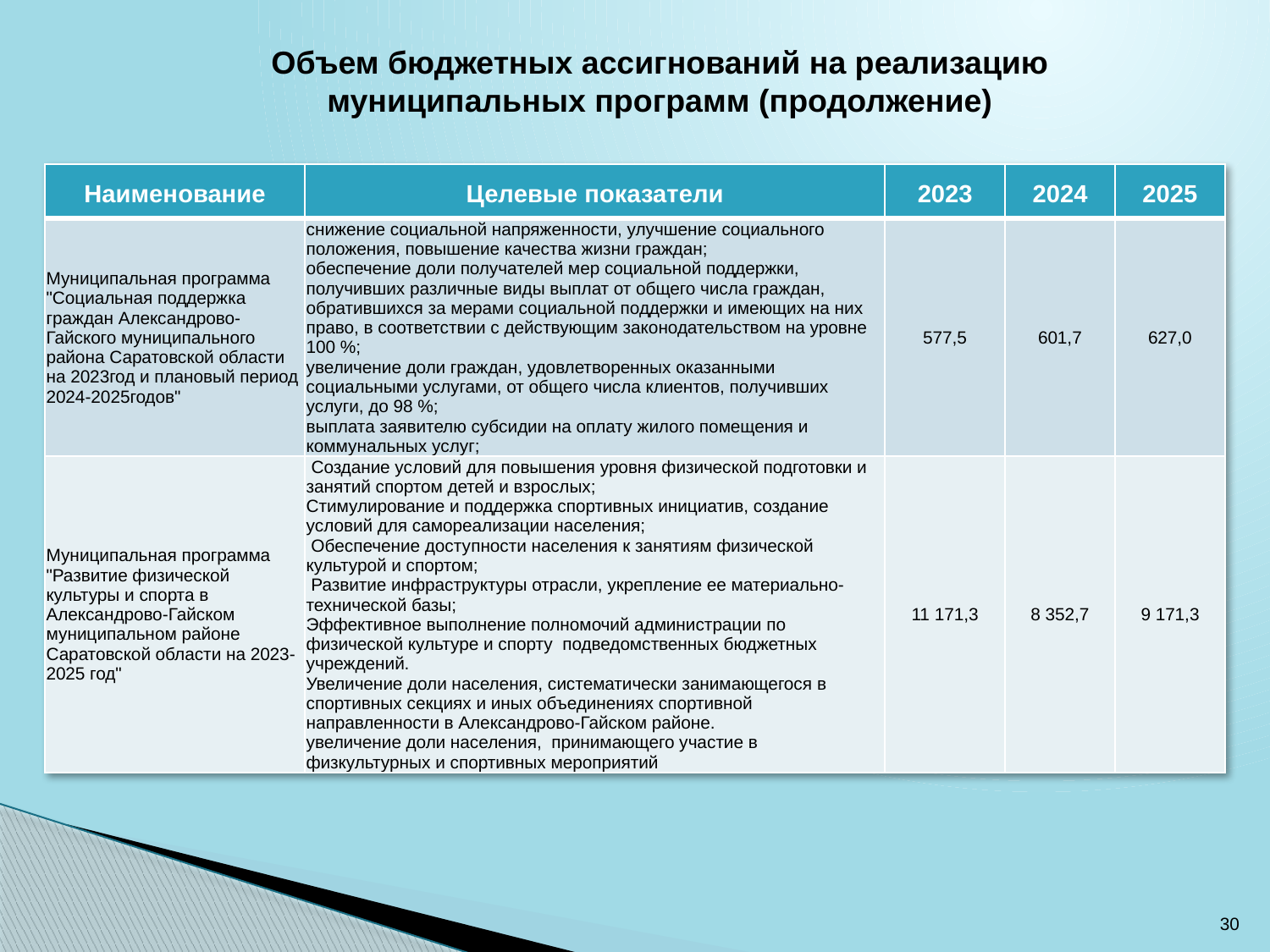

Объем бюджетных ассигнований на реализацию муниципальных программ (продолжение)

| Наименование | Целевые показатели | 2023 | 2024 | 2025 |
| --- | --- | --- | --- | --- |
| Муниципальная программа "Социальная поддержка граждан Александрово-Гайского муниципального района Саратовской области на 2023год и плановый период 2024-2025годов" | снижение социальной напряженности, улучшение социального положения, повышение качества жизни граждан; обеспечение доли получателей мер социальной поддержки, получивших различные виды выплат от общего числа граждан, обратившихся за мерами социальной поддержки и имеющих на них право, в соответствии с действующим законодательством на уровне 100 %; увеличение доли граждан, удовлетворенных оказанными социальными услугами, от общего числа клиентов, получивших услуги, до 98 %; выплата заявителю субсидии на оплату жилого помещения и коммунальных услуг; | 577,5 | 601,7 | 627,0 |
| Муниципальная программа "Развитие физической культуры и спорта в Александрово-Гайском муниципальном районе Саратовской области на 2023-2025 год" | Создание условий для повышения уровня физической подготовки и занятий спортом детей и взрослых; Стимулирование и поддержка спортивных инициатив, создание условий для самореализации населения; Обеспечение доступности населения к занятиям физической культурой и спортом; Развитие инфраструктуры отрасли, укрепление ее материально-технической базы; Эффективное выполнение полномочий администрации по физической культуре и спорту подведомственных бюджетных учреждений. Увеличение доли населения, систематически занимающегося в спортивных секциях и иных объединениях спортивной направленности в Александрово-Гайском районе. увеличение доли населения, принимающего участие в физкультурных и спортивных мероприятий | 11 171,3 | 8 352,7 | 9 171,3 |
30